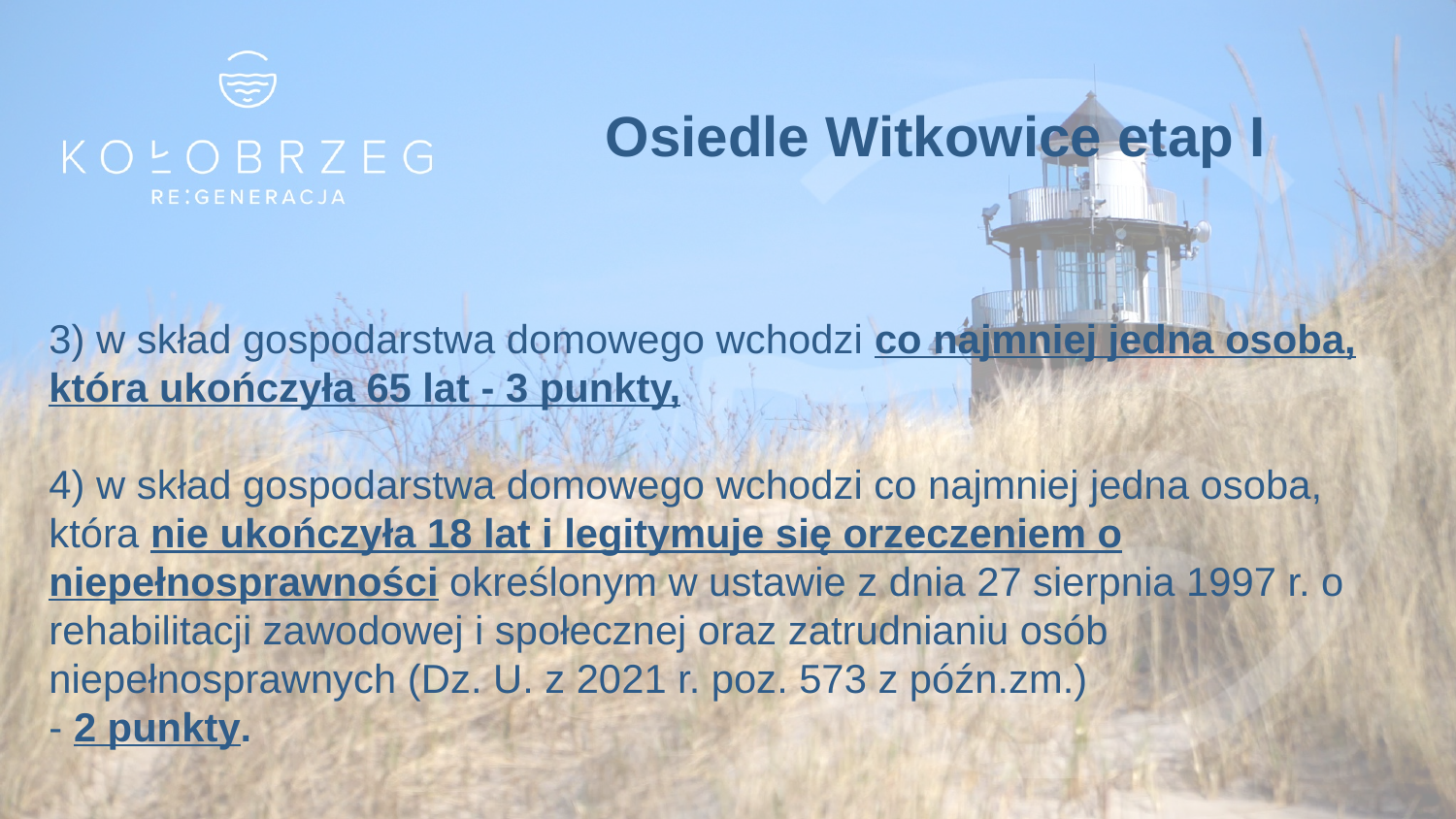

# Osiedle Witkowice etap I
3) w skład gospodarstwa domowego wchodzi co najmniej jedna osoba, która ukończyła 65 lat - 3 punkty,

4) w skład gospodarstwa domowego wchodzi co najmniej jedna osoba, która nie ukończyła 18 lat i legitymuje się orzeczeniem o niepełnosprawności określonym w ustawie z dnia 27 sierpnia 1997 r. o rehabilitacji zawodowej i społecznej oraz zatrudnianiu osób niepełnosprawnych (Dz. U. z 2021 r. poz. 573 z późn.zm.)
- 2 punkty.